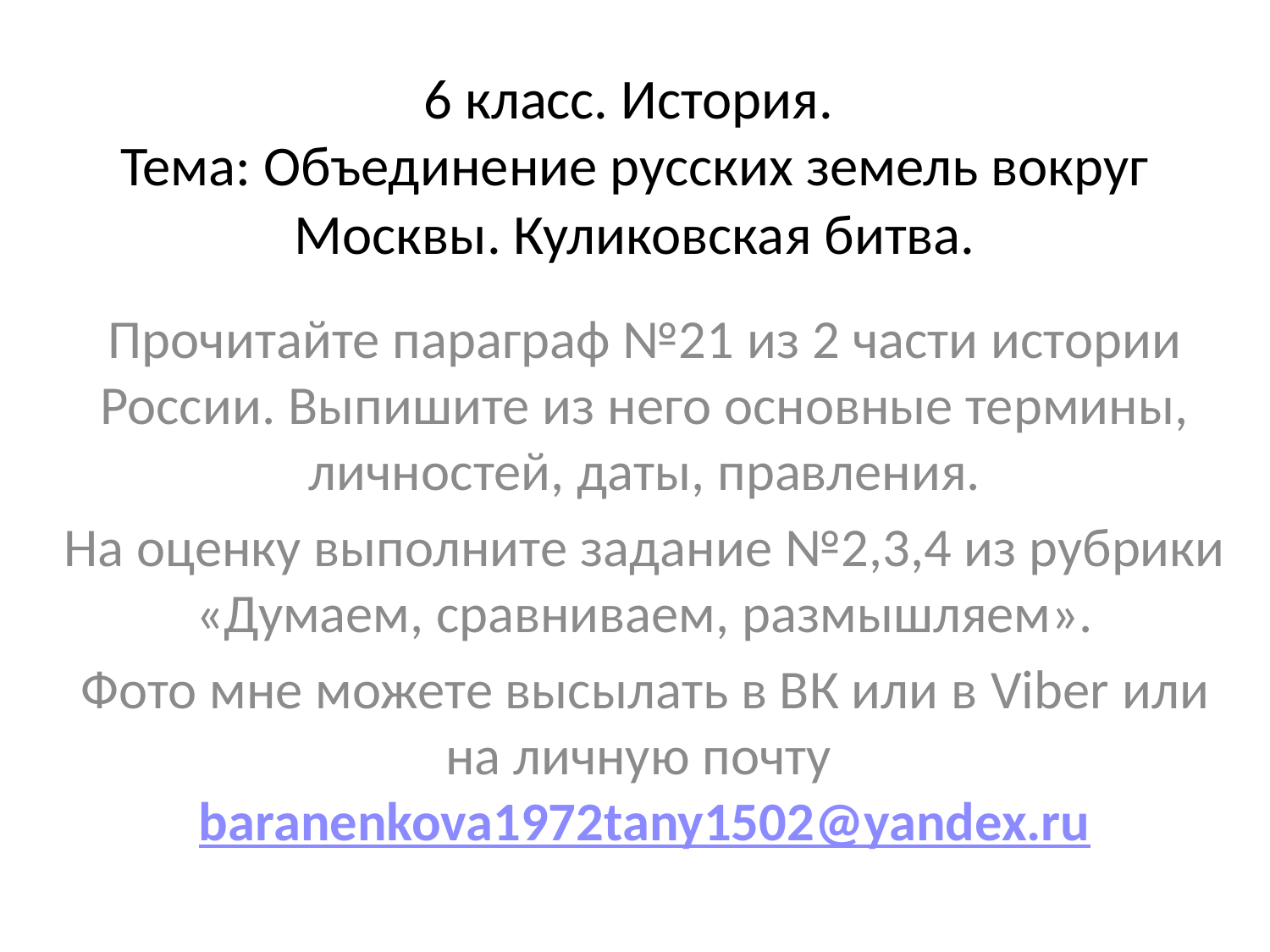

# 6 класс. История. Тема: Объединение русских земель вокруг Москвы. Куликовская битва.
Прочитайте параграф №21 из 2 части истории России. Выпишите из него основные термины, личностей, даты, правления.
На оценку выполните задание №2,3,4 из рубрики «Думаем, сравниваем, размышляем».
Фото мне можете высылать в ВК или в Viber или на личную почту baranenkova1972tany1502@yandex.ru